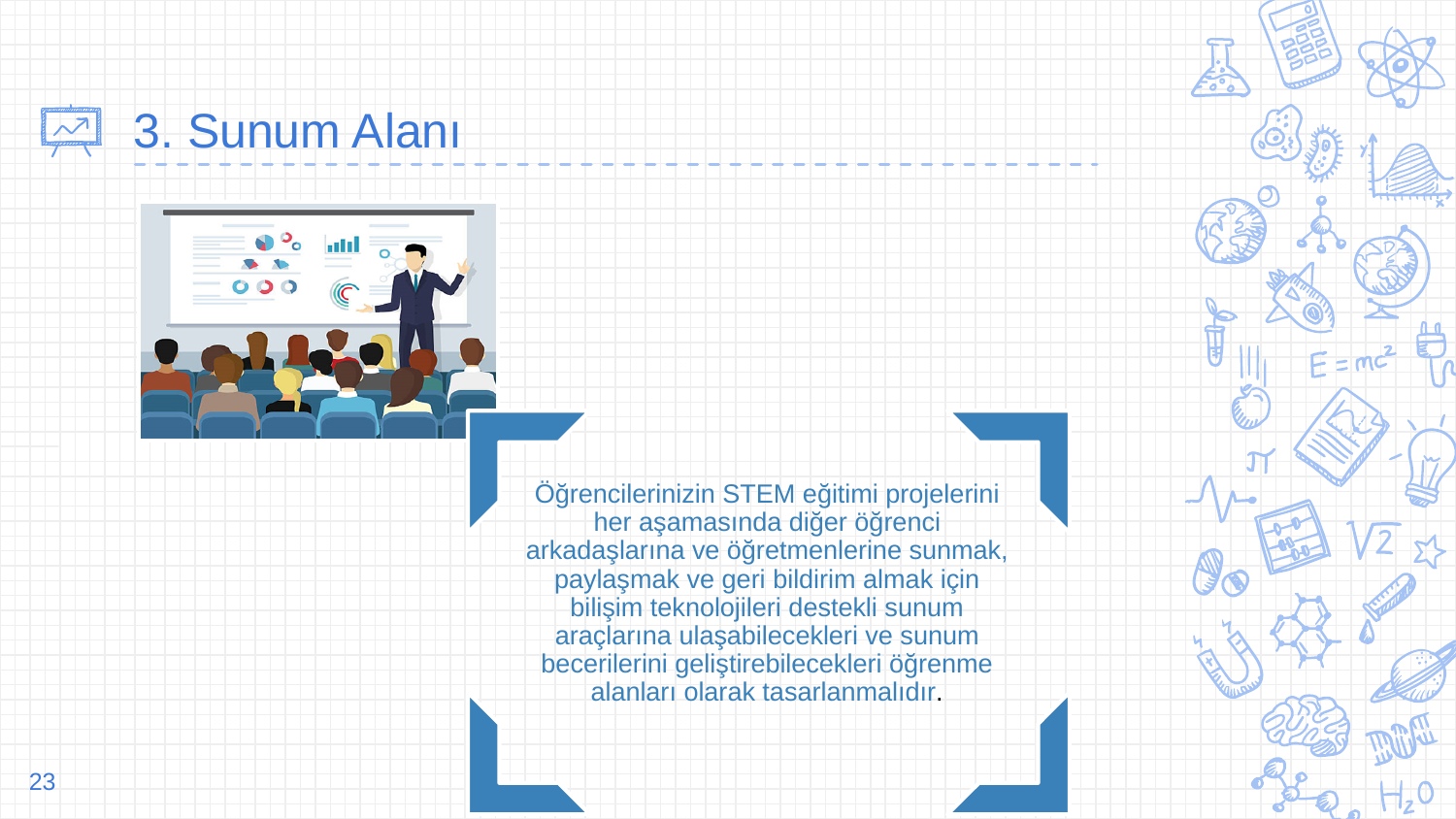

# 3. Sunum Alanı

Öğrencilerinizin STEM eğitimi projelerini her aşamasında diğer öğrenci arkadaşlarına ve öğretmenlerine sunmak, paylaşmak ve geri bildirim almak için bilişim teknolojileri destekli sunum araçlarına ulaşabilecekleri ve sunum becerilerini geliştirebilecekleri öğrenme alanları olarak tasarlanmalıdır.

23